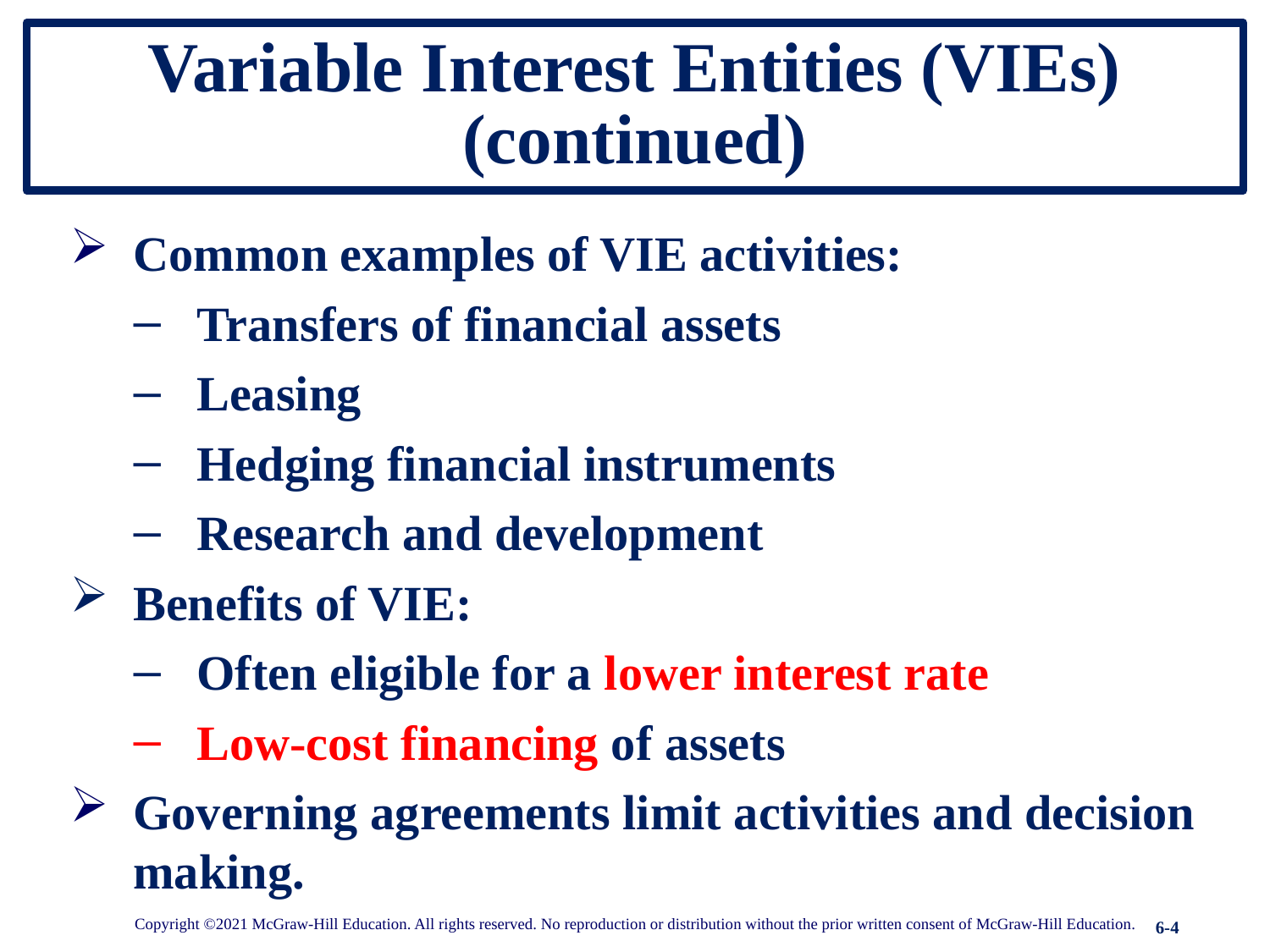

# Variable Interest Entities (VIEs) (continued)
Common examples of VIE activities:
Transfers of financial assets
Leasing
Hedging financial instruments
Research and development
Benefits of VIE:
Often eligible for a lower interest rate
Low-cost financing of assets
Governing agreements limit activities and decision making.
Copyright ©2021 McGraw-Hill Education. All rights reserved. No reproduction or distribution without the prior written consent of McGraw-Hill Education.
6-4